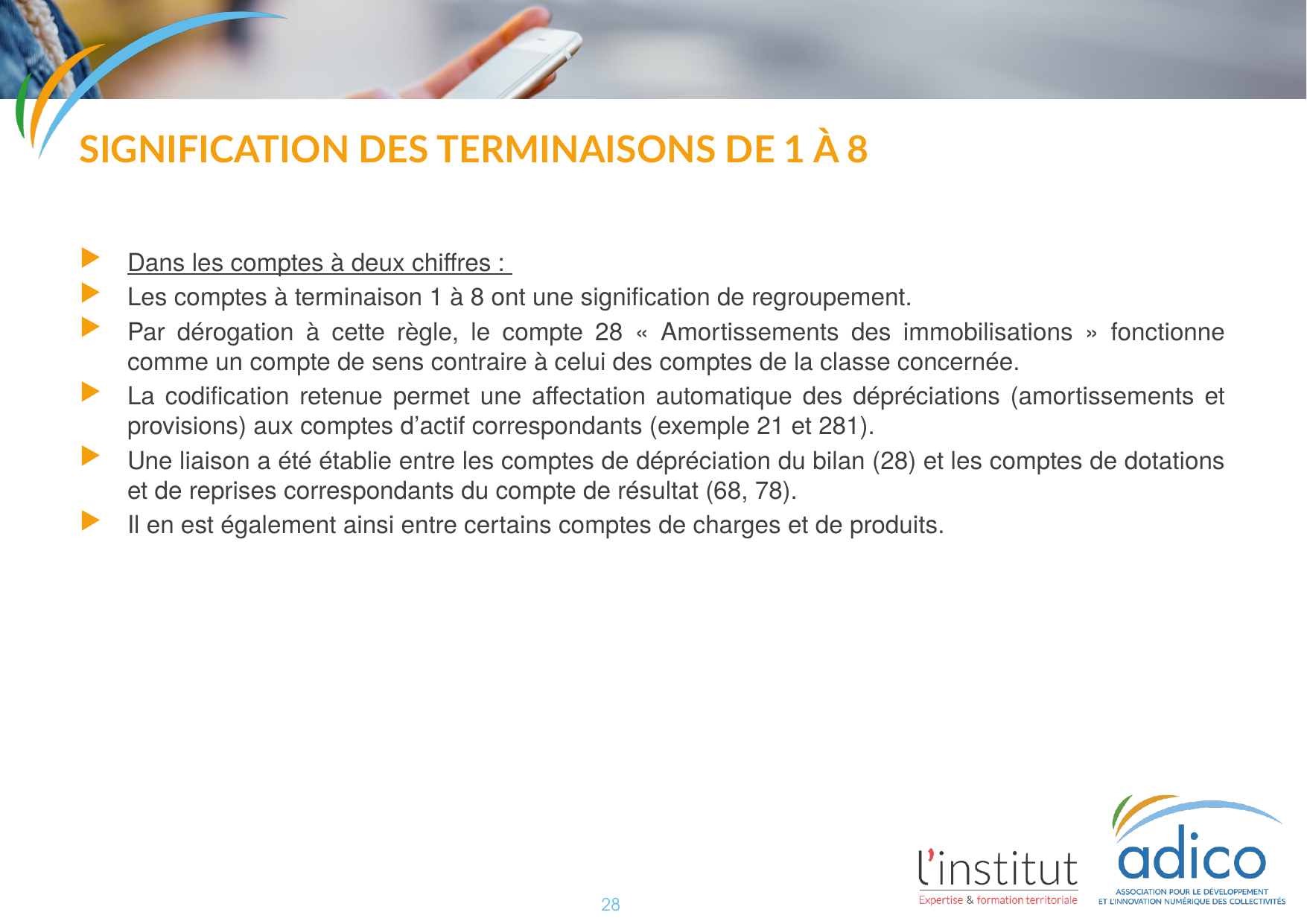

# Signification des terminaisons de 1 à 8
Dans les comptes à deux chiffres :
Les comptes à terminaison 1 à 8 ont une signification de regroupement.
Par dérogation à cette règle, le compte 28 « Amortissements des immobilisations » fonctionne comme un compte de sens contraire à celui des comptes de la classe concernée.
La codification retenue permet une affectation automatique des dépréciations (amortissements et provisions) aux comptes d’actif correspondants (exemple 21 et 281).
Une liaison a été établie entre les comptes de dépréciation du bilan (28) et les comptes de dotations et de reprises correspondants du compte de résultat (68, 78).
Il en est également ainsi entre certains comptes de charges et de produits.